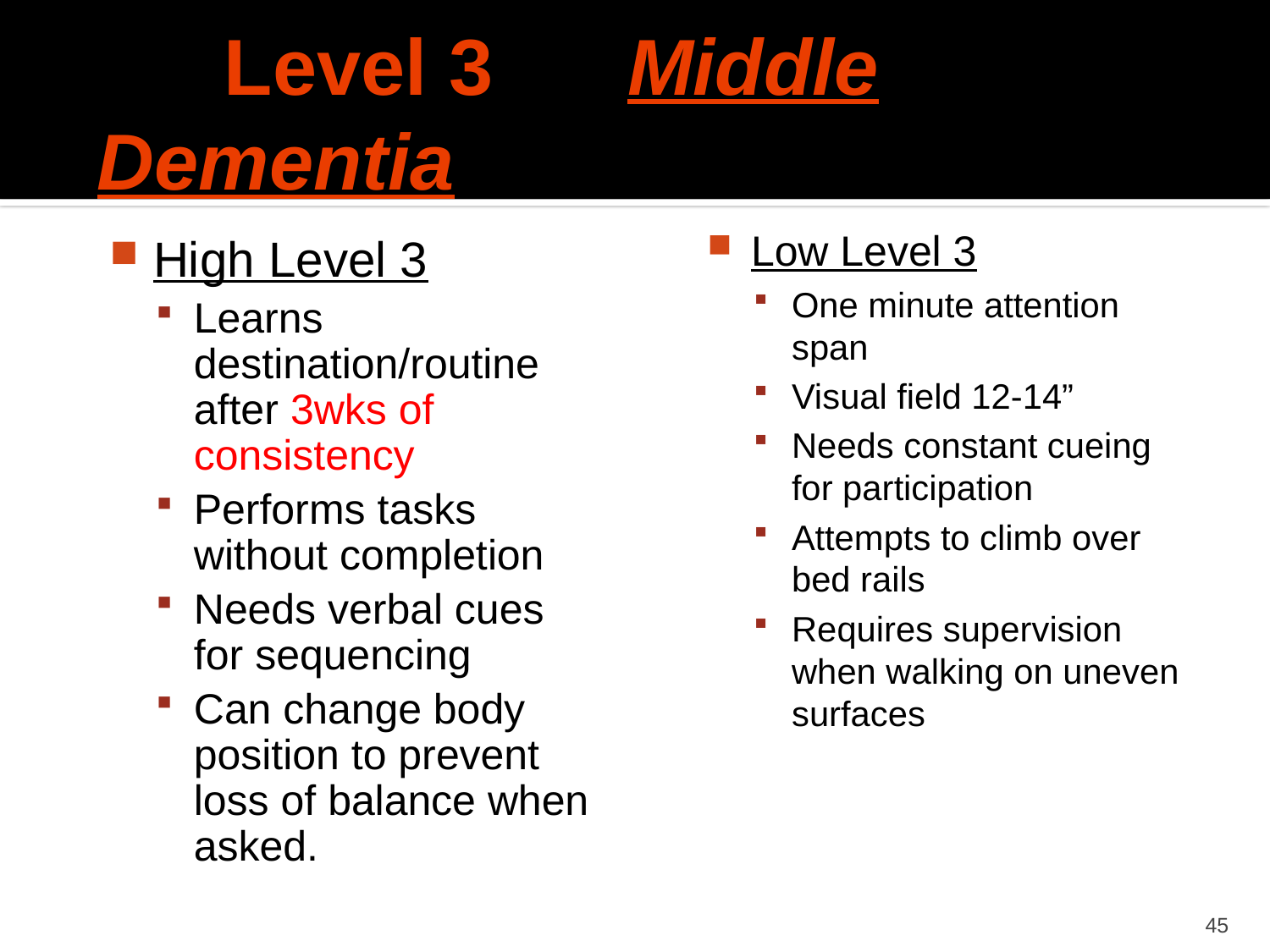

# Level 3	 Middle Dementia
Low Level 3
One minute attention span
Visual field 12-14”
Needs constant cueing for participation
Attempts to climb over bed rails
Requires supervision when walking on uneven surfaces
High Level 3
Learns destination/routine after 3wks of consistency
Performs tasks without completion
Needs verbal cues for sequencing
Can change body position to prevent loss of balance when asked.
45